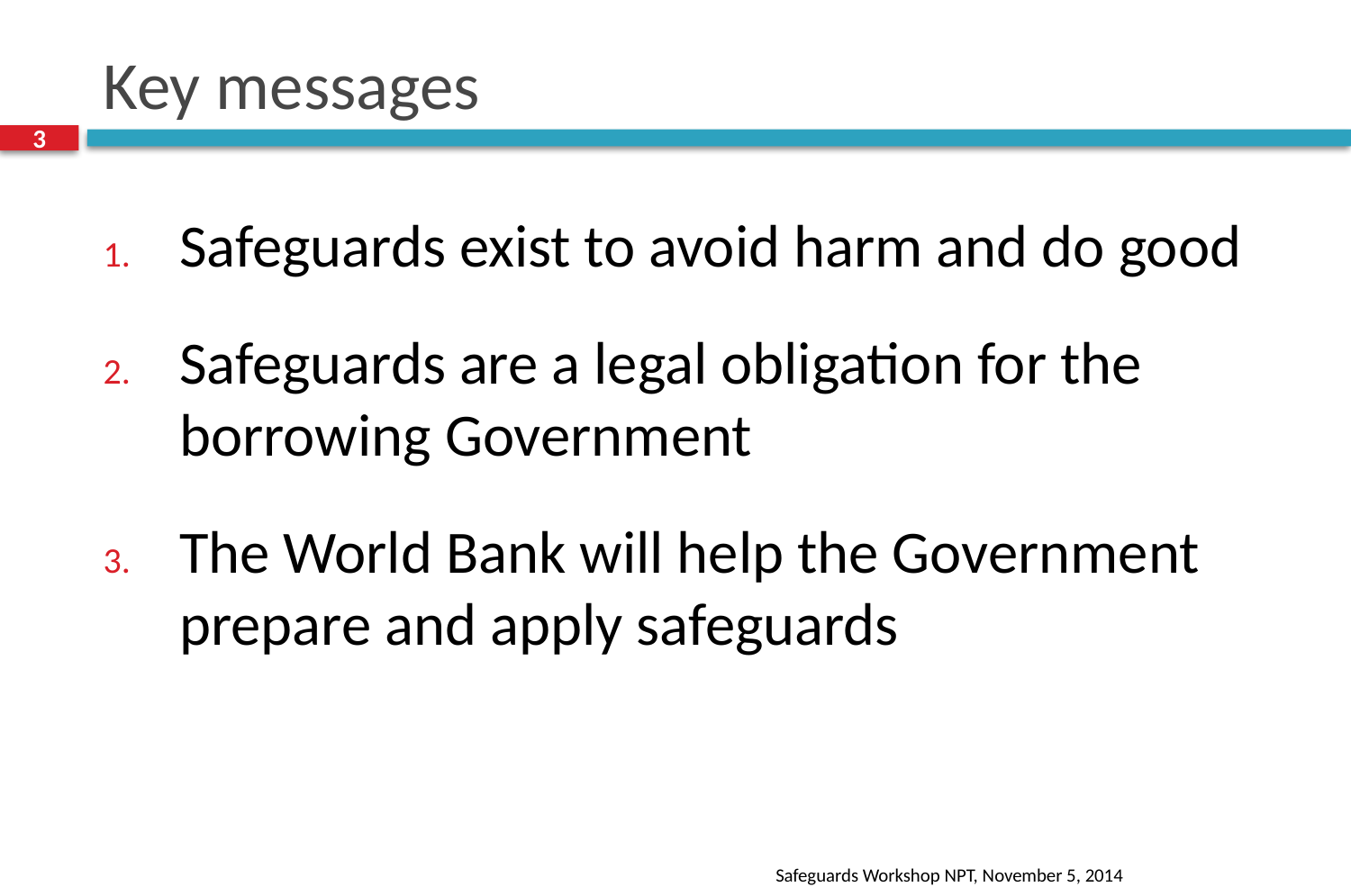

# Key messages
3
Safeguards exist to avoid harm and do good
Safeguards are a legal obligation for the borrowing Government
The World Bank will help the Government prepare and apply safeguards